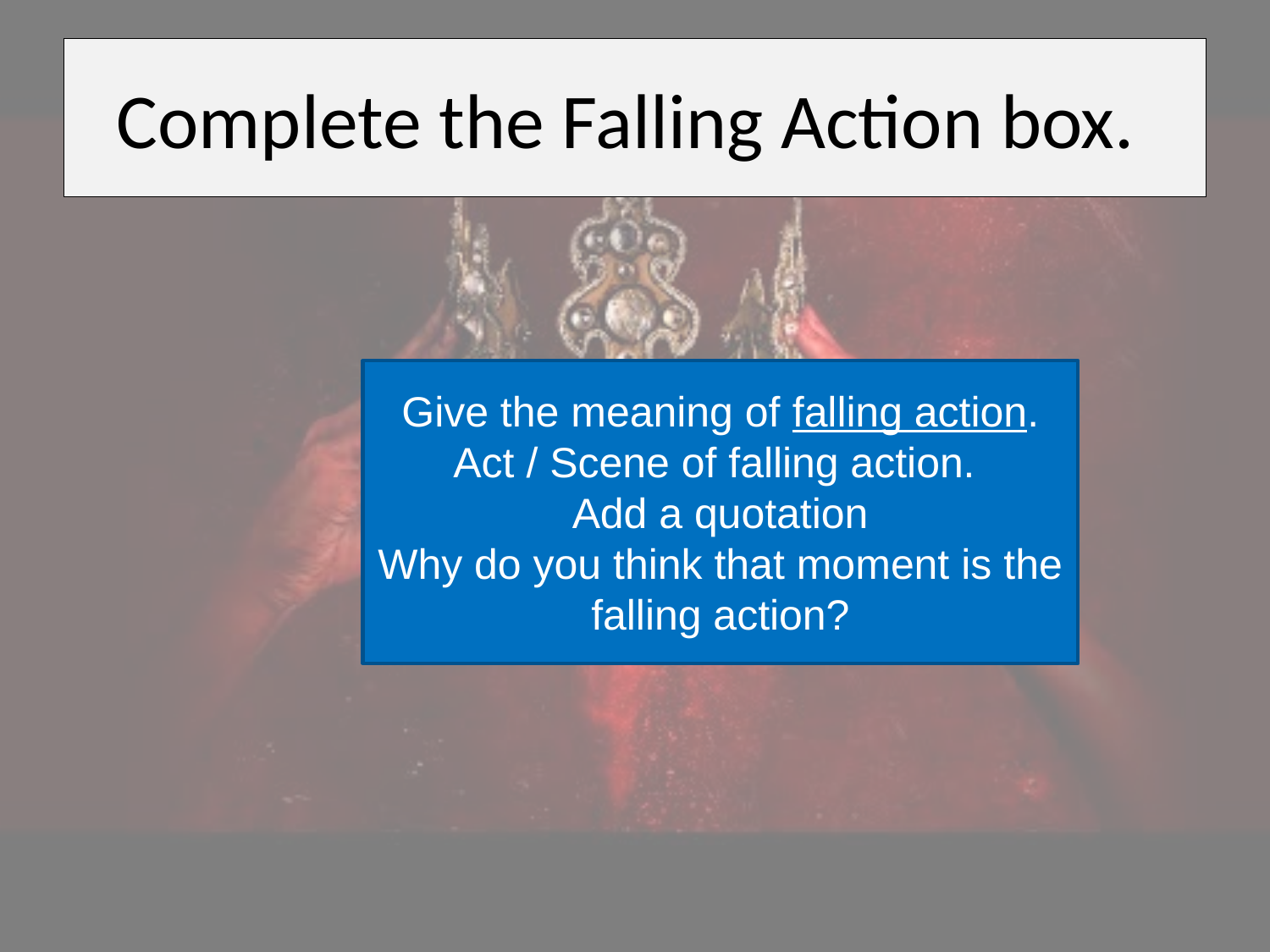

# Complete the Falling Action box.

Give the meaning of falling action.
Act / Scene of falling action.
Add a quotation
Why do you think that moment is the falling action?